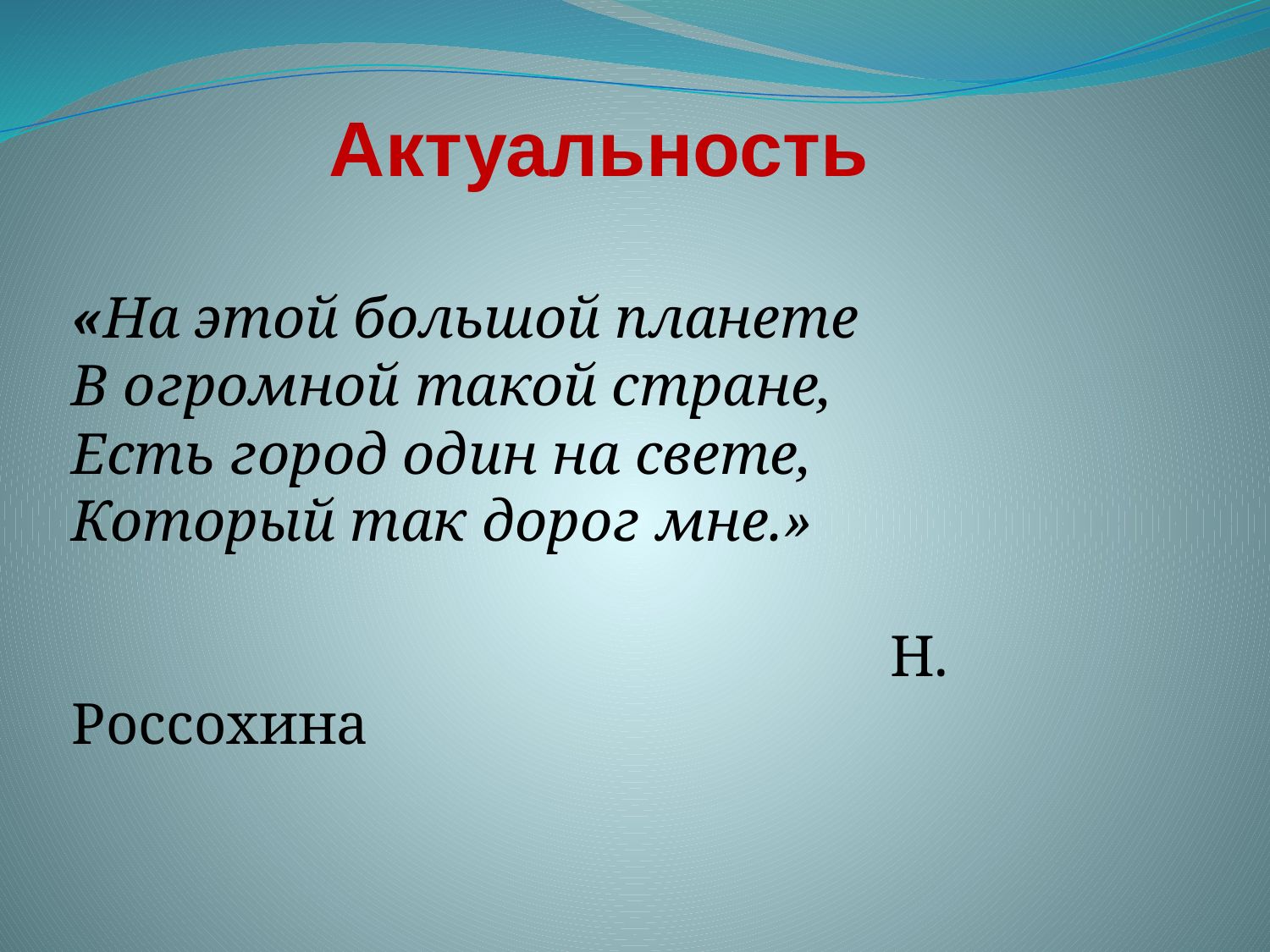

Актуальность
#

«На этой большой планете
В огромной такой стране,
Есть город один на свете,
Который так дорог мне.»

                                                        Н. Россохина